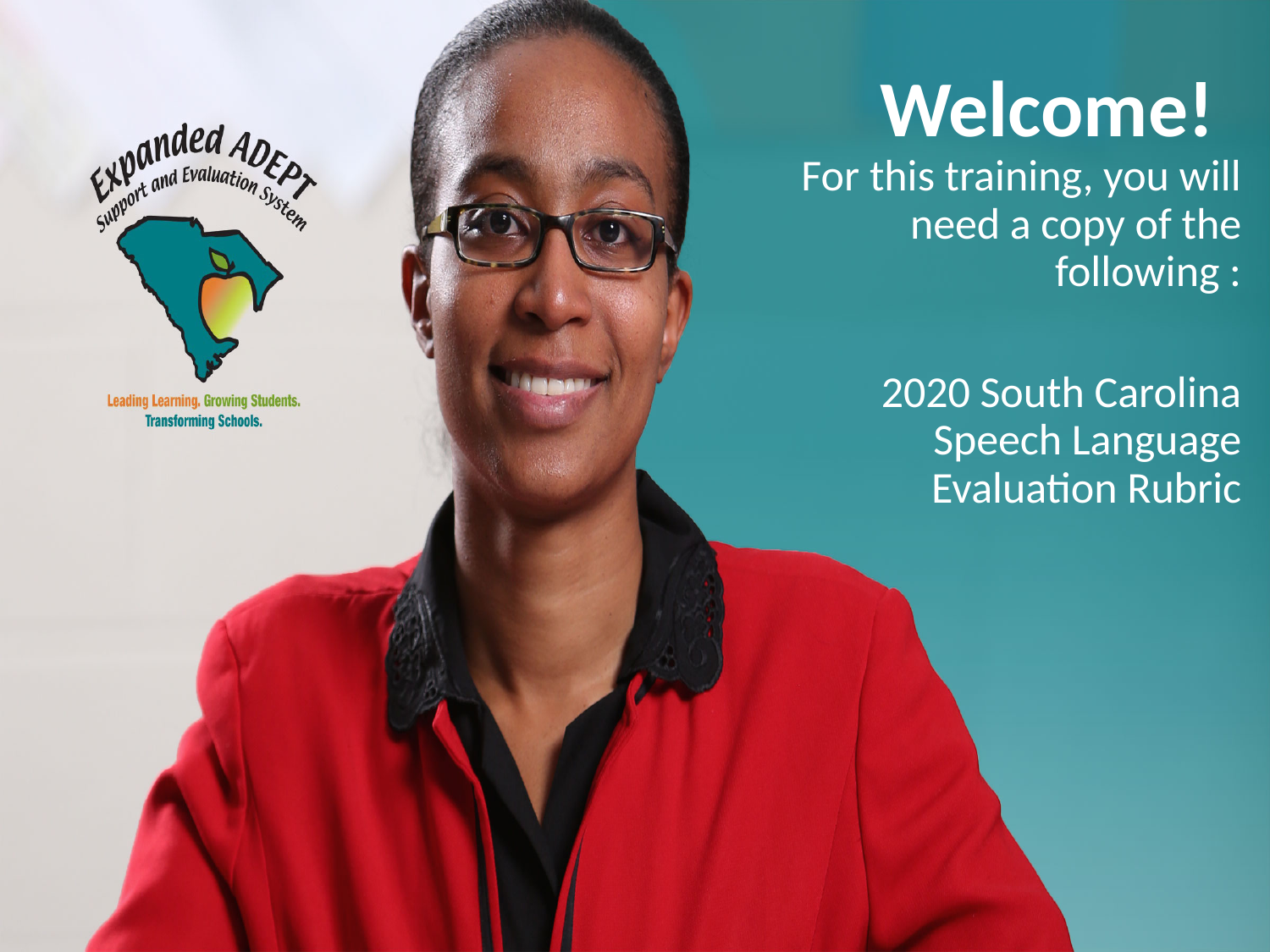

# Welcome!
For this training, you will need a copy of the following :

2020 South Carolina Speech Language Evaluation Rubric